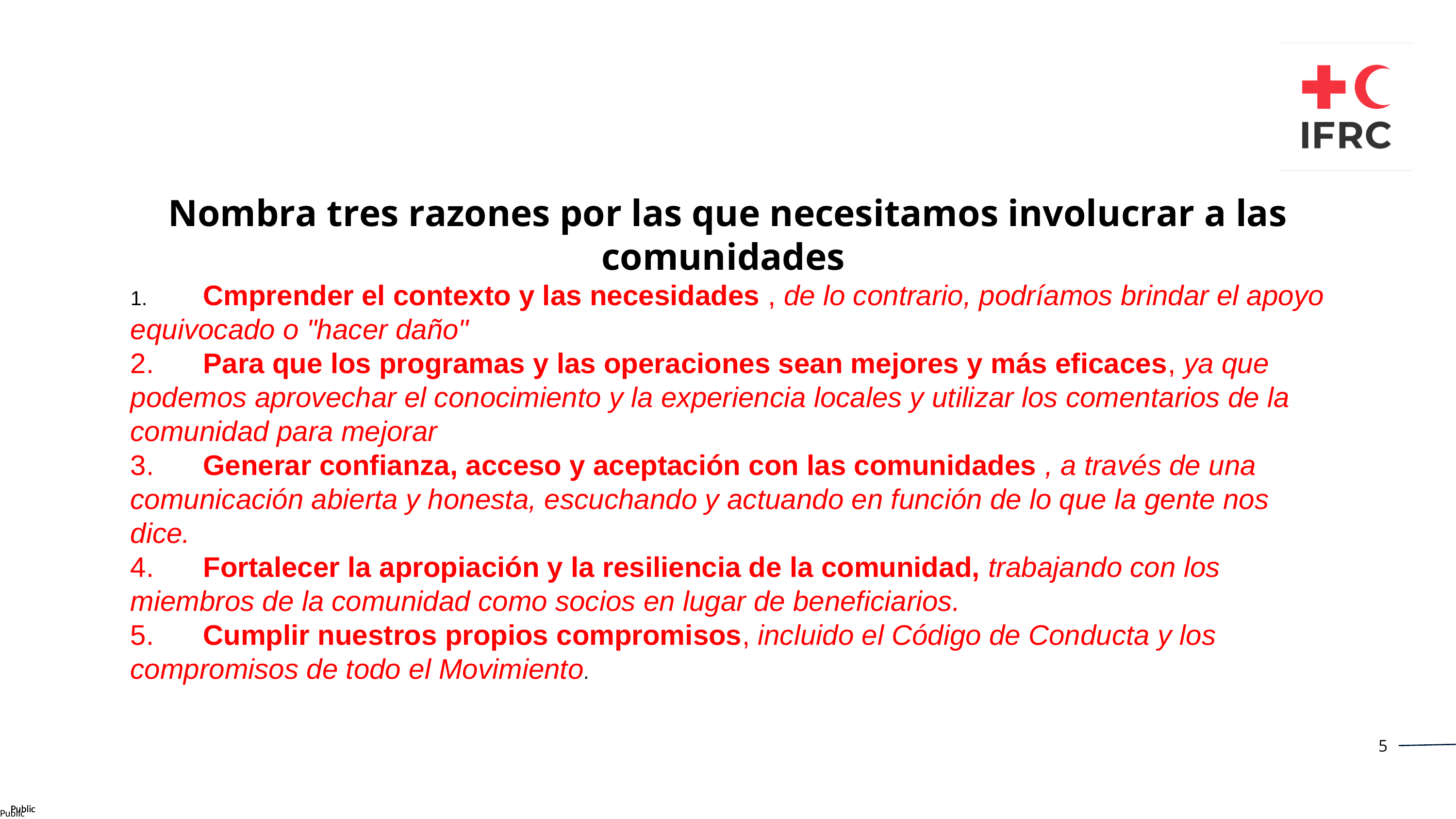

Nombra tres razones por las que necesitamos involucrar a las comunidades
1.	Cmprender el contexto y las necesidades , de lo contrario, podríamos brindar el apoyo equivocado o "hacer daño"
2.	Para que los programas y las operaciones sean mejores y más eficaces, ya que podemos aprovechar el conocimiento y la experiencia locales y utilizar los comentarios de la comunidad para mejorar
3.	Generar confianza, acceso y aceptación con las comunidades , a través de una comunicación abierta y honesta, escuchando y actuando en función de lo que la gente nos dice.
4.	Fortalecer la apropiación y la resiliencia de la comunidad, trabajando con los miembros de la comunidad como socios en lugar de beneficiarios.
5.	Cumplir nuestros propios compromisos, incluido el Código de Conducta y los compromisos de todo el Movimiento.